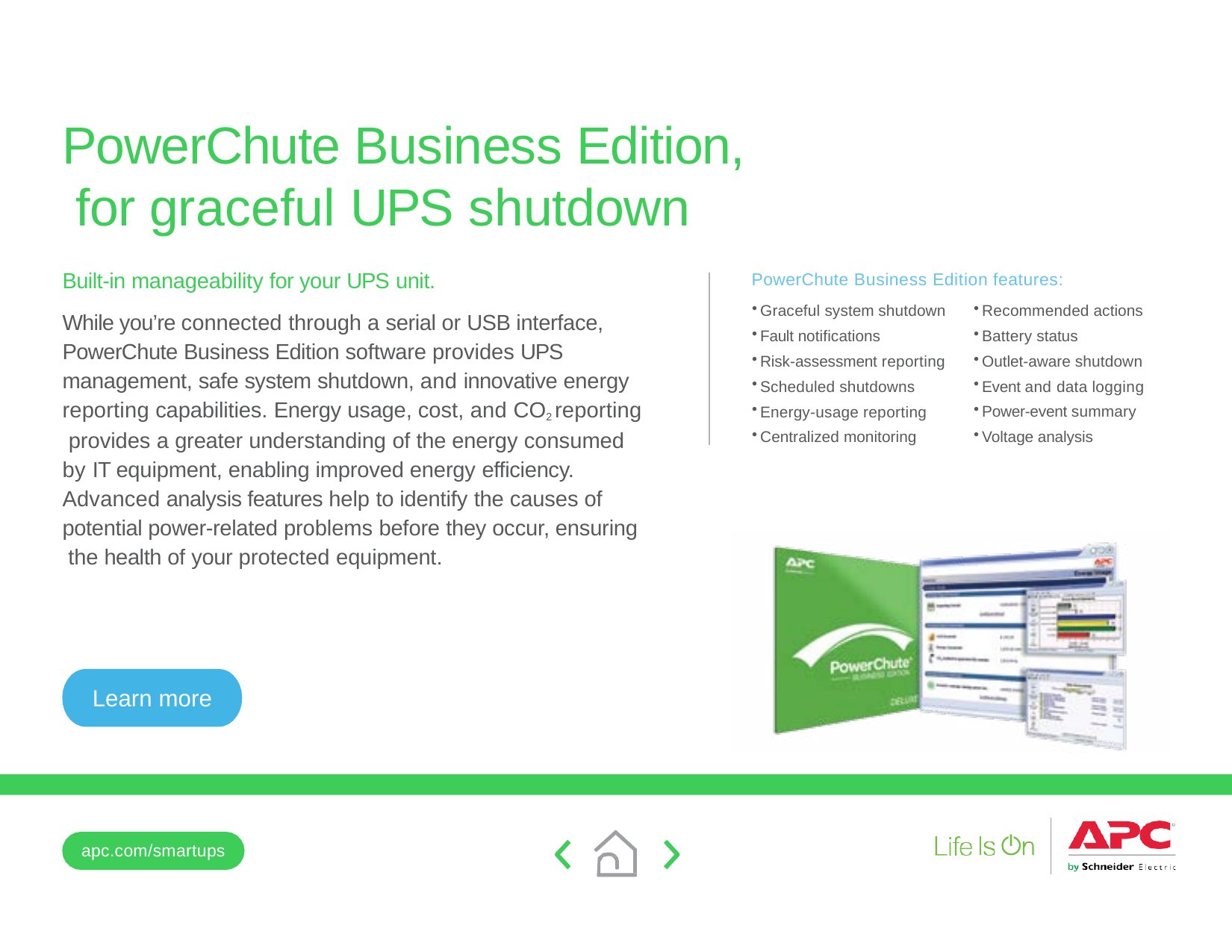

# PowerChute Business Edition,  for graceful UPS shutdown
Built-in manageability for your UPS unit.
While you’re connected through a serial or USB interface,  PowerChute Business Edition software provides UPS  management, safe system shutdown, and innovative energy  reporting capabilities. Energy usage, cost, and CO2 reporting  provides a greater understanding of the energy consumed  by IT equipment, enabling improved energy efficiency.
Advanced analysis features help to identify the causes of  potential power-related problems before they occur, ensuring  the health of your protected equipment.
PowerChute Business Edition features:

Recommended actions
Battery status
Outlet-aware shutdown
Event and data logging
Power-event summary
Voltage analysis
Graceful system shutdown
Fault notifications
Risk-assessment reporting
Scheduled shutdowns
Energy-usage reporting
Centralized monitoring

Learn more

apc.com/smartups